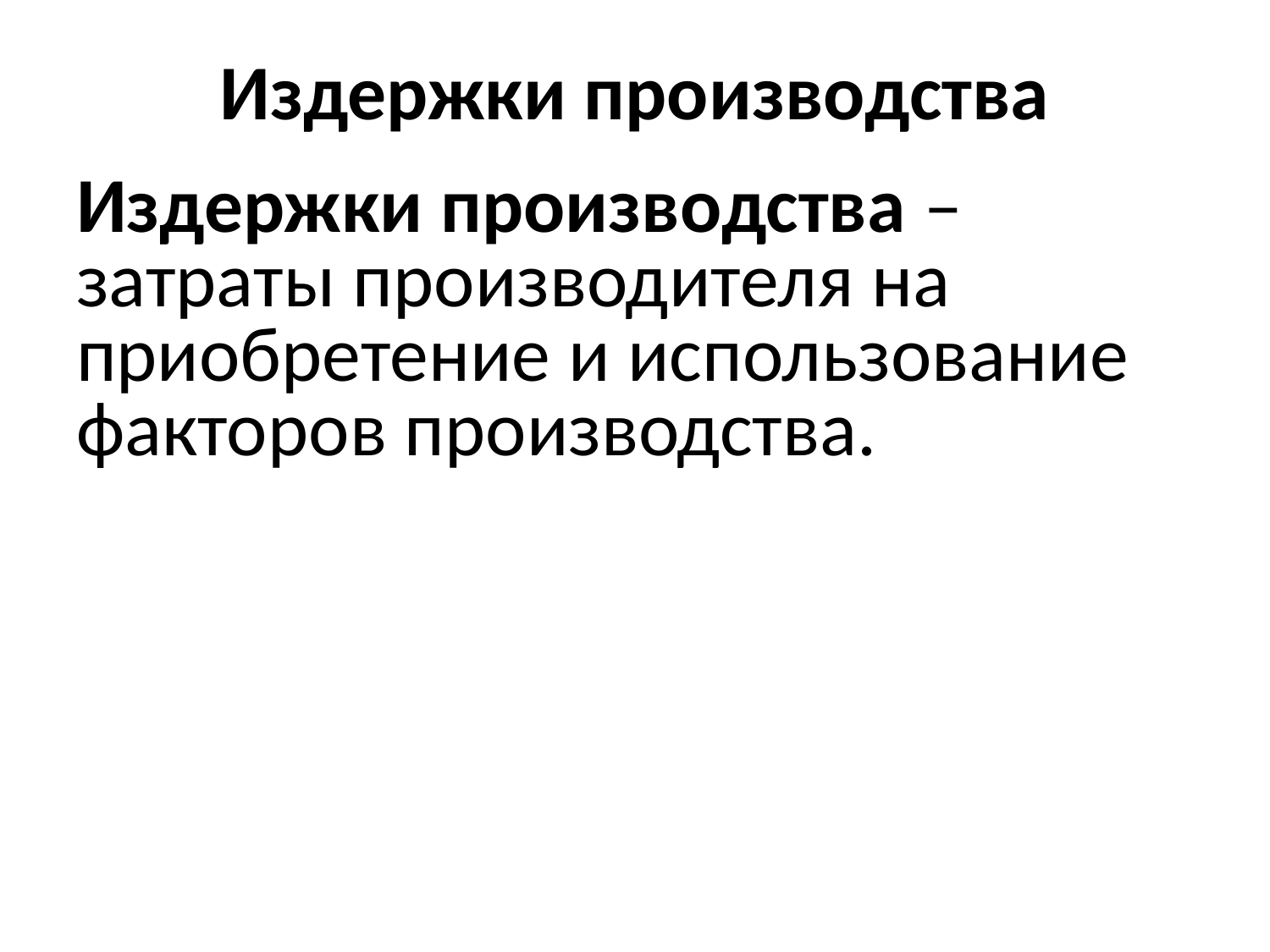

# Издержки производства
Издержки производства – затраты производителя на приобретение и использование факторов производства.